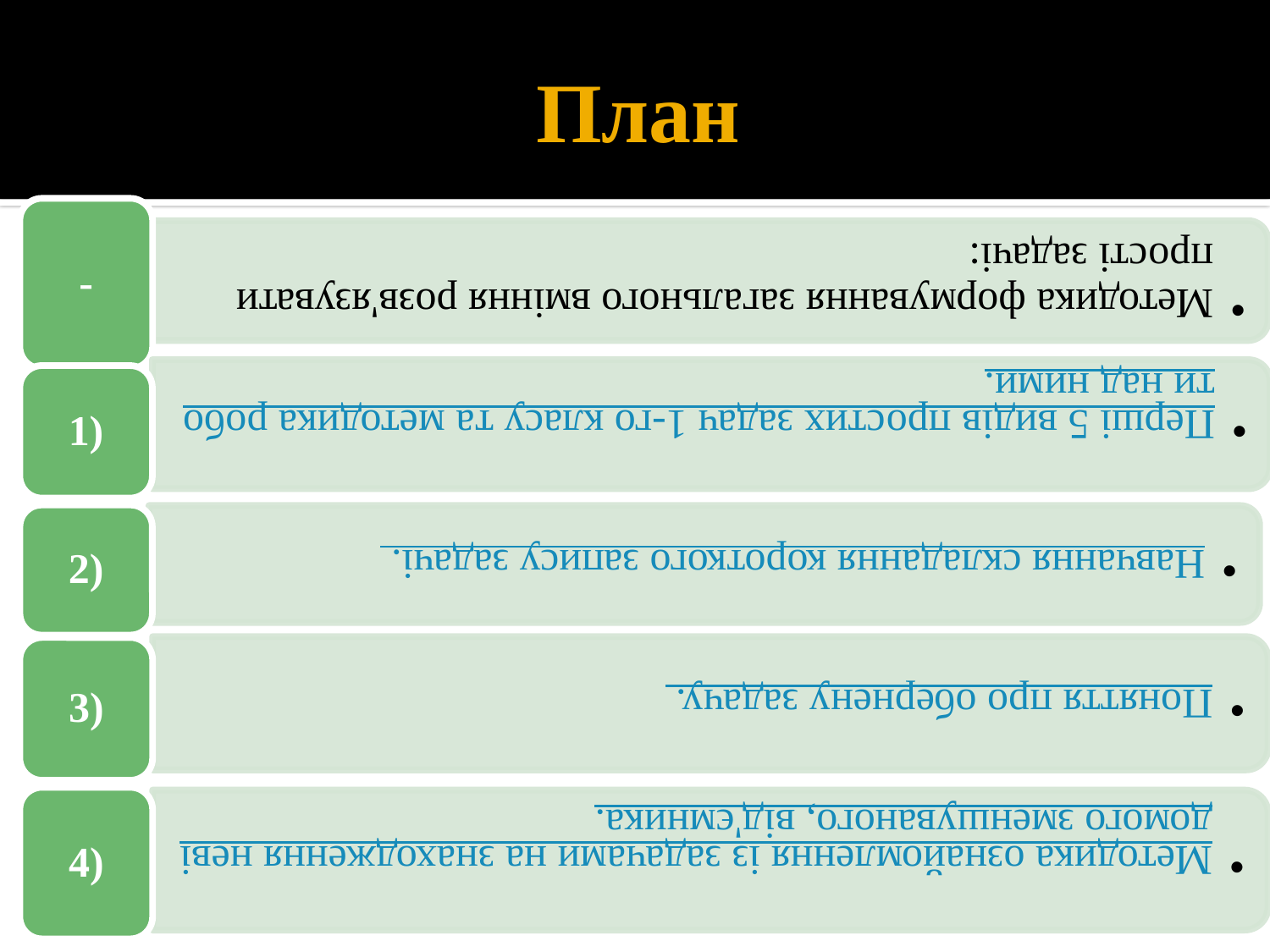

# План
Методика формування загального вміння розв'язувати прості задачі:
-
Перші 5 видів простих задач 1-го класу та методика роботи над ними.
1)
Навчання складання короткого запису задачі.
2)
Поняття про обернену задачу.
3)
Методика ознайомлення із задачами на знаходження невідомого зменшуваного, від'ємника.
4)